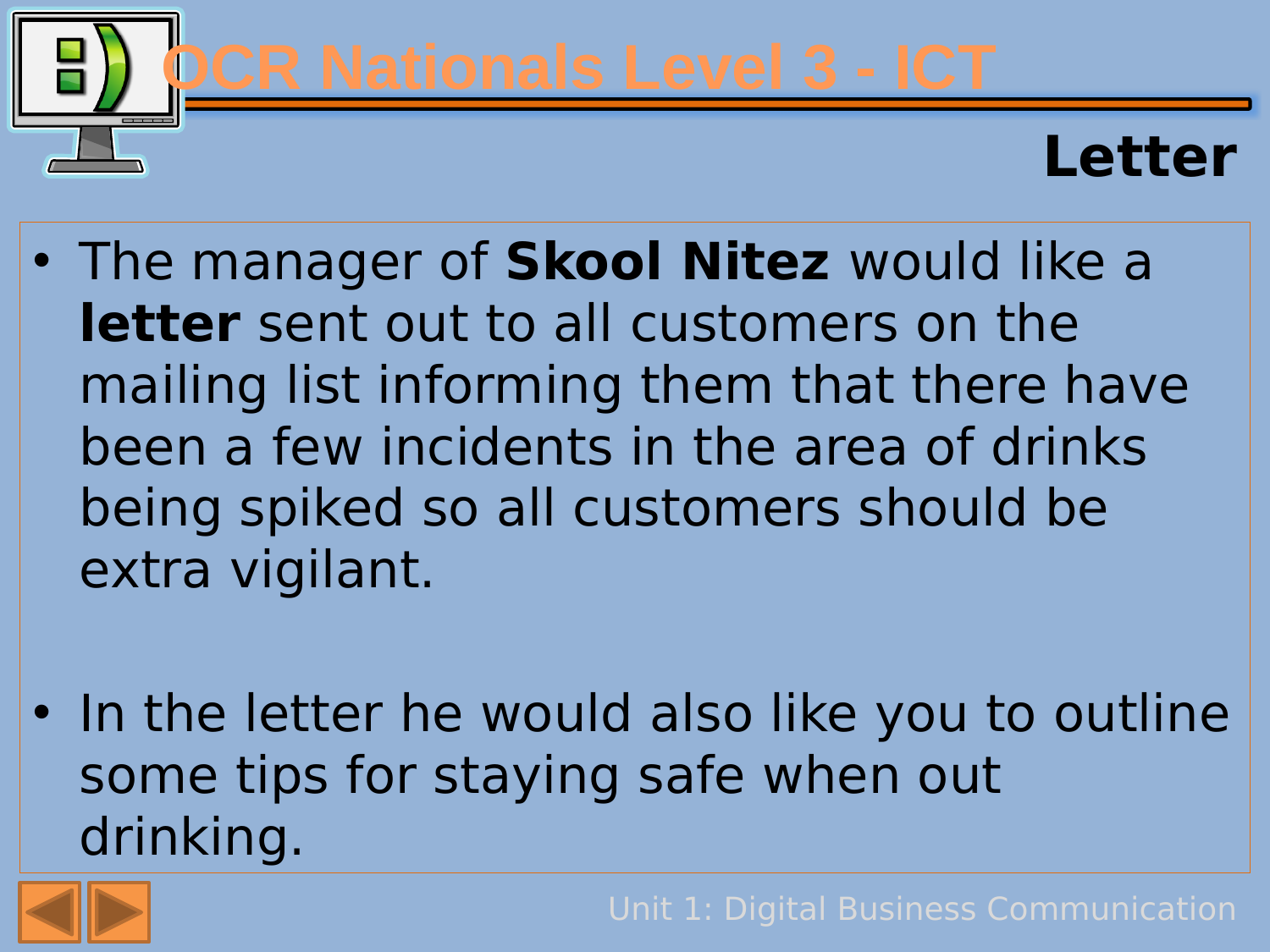

# Letter
The manager of Skool Nitez would like a letter sent out to all customers on the mailing list informing them that there have been a few incidents in the area of drinks being spiked so all customers should be extra vigilant.

In the letter he would also like you to outline some tips for staying safe when out drinking.